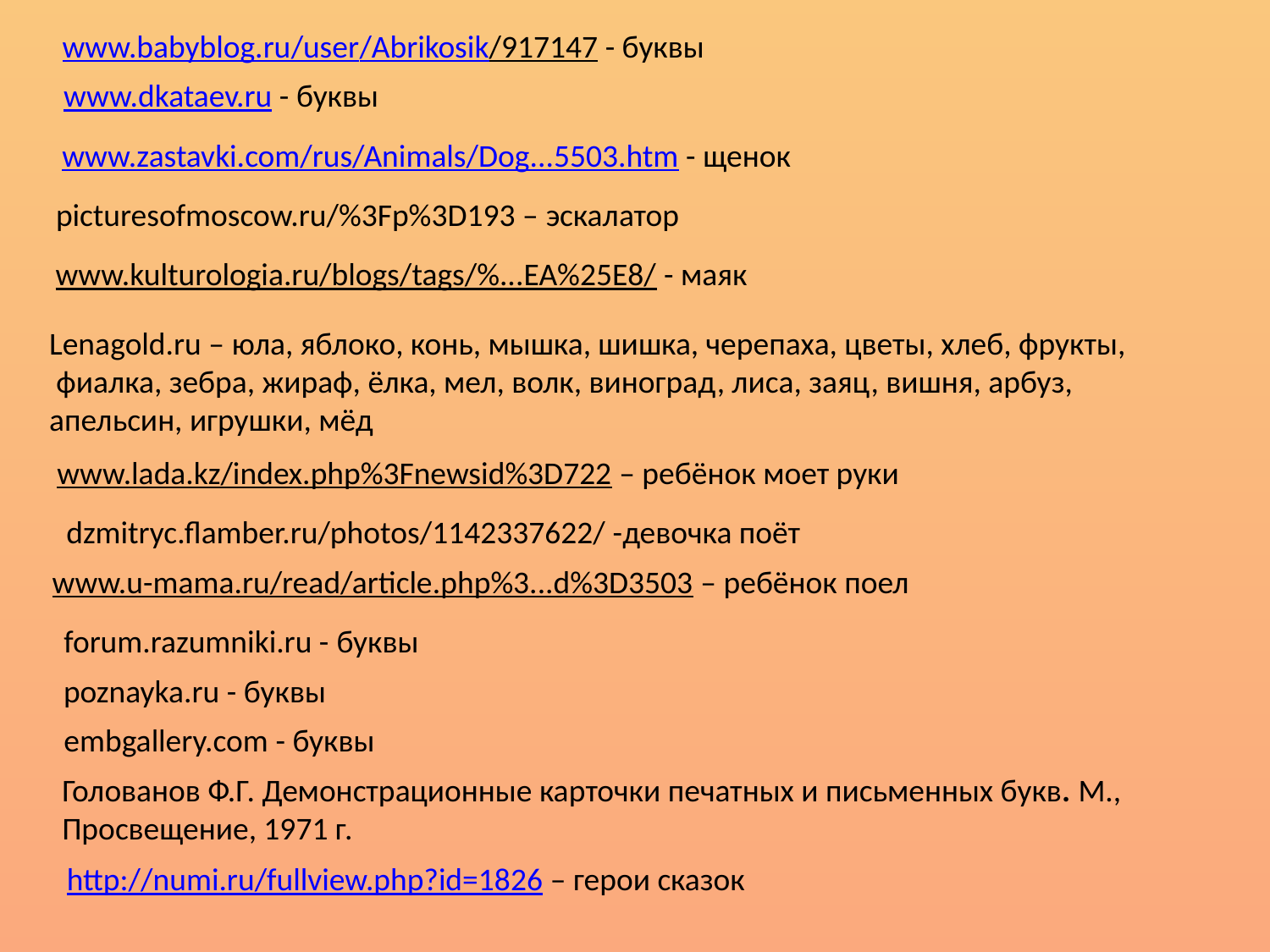

www.babyblog.ru/user/Abrikosik/917147 - буквы
www.dkataev.ru - буквы
www.zastavki.com/rus/Animals/Dog...5503.htm - щенок
picturesofmoscow.ru/%3Fp%3D193 – эскалатор
www.kulturologia.ru/blogs/tags/%...EA%25E8/ - маяк
Lenagold.ru – юла, яблоко, конь, мышка, шишка, черепаха, цветы, хлеб, фрукты,
 фиалка, зебра, жираф, ёлка, мел, волк, виноград, лиса, заяц, вишня, арбуз,
апельсин, игрушки, мёд
www.lada.kz/index.php%3Fnewsid%3D722 – ребёнок моет руки
dzmitryc.flamber.ru/photos/1142337622/ -девочка поёт
www.u-mama.ru/read/article.php%3...d%3D3503 – ребёнок поел
forum.razumniki.ru - буквы
poznayka.ru - буквы
embgallery.com - буквы
Голованов Ф.Г. Демонстрационные карточки печатных и письменных букв. М., Просвещение, 1971 г.
http://numi.ru/fullview.php?id=1826 – герои сказок